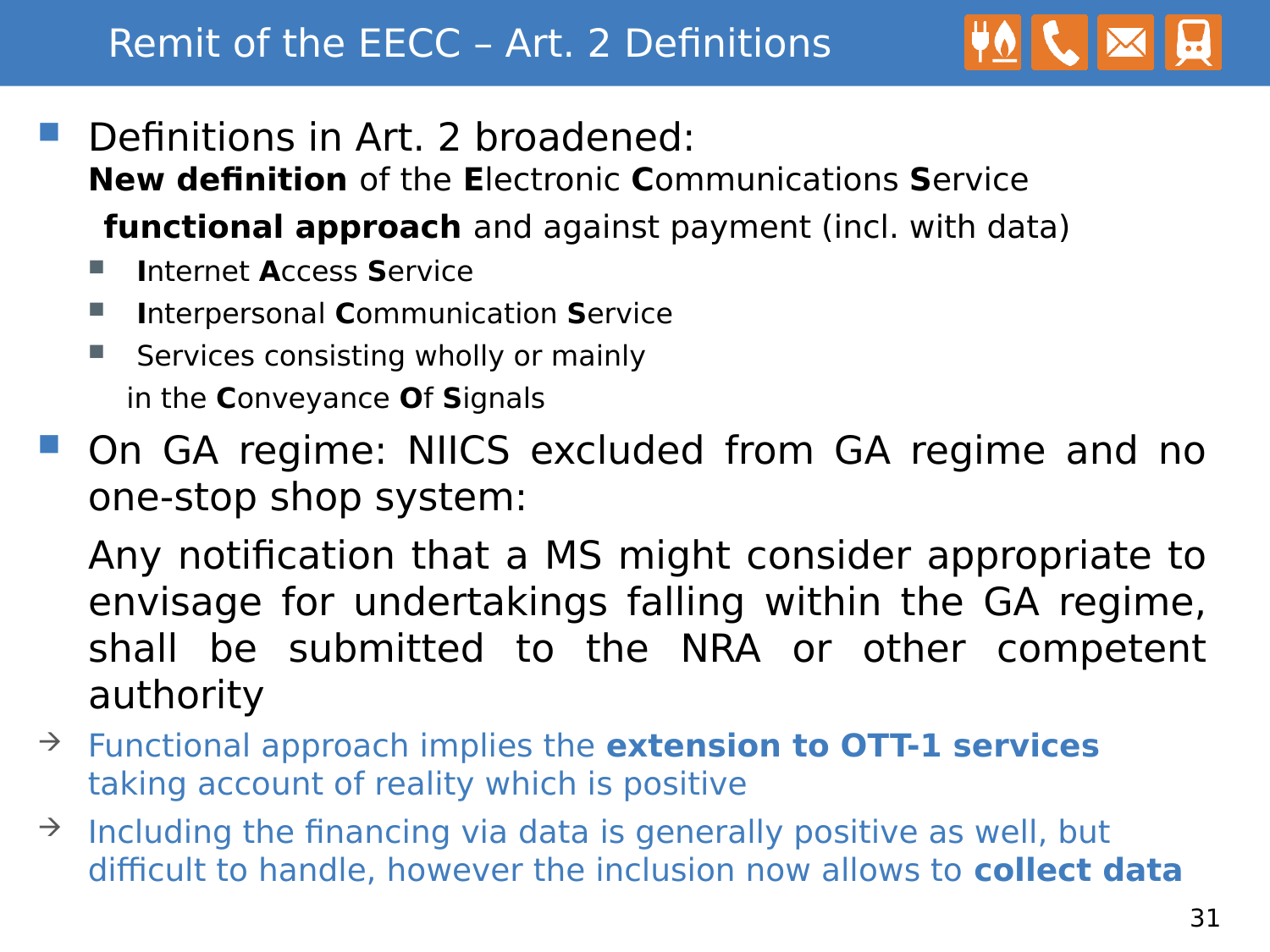

# Remit of the EECC – Art. 2 Definitions
Definitions in Art. 2 broadened:
New definition of the Electronic Communications Service
      functional approach and against payment (incl. with data)
Internet Access Service
Interpersonal Communication Service
Services consisting wholly or mainly
          in the Conveyance Of Signals
On GA regime: NIICS excluded from GA regime and no one-stop shop system:
Any notification that a MS might consider appropriate to envisage for undertakings falling within the GA regime, shall be submitted to the NRA or other competent authority
Functional approach implies the extension to OTT-1 services taking account of reality which is positive
Including the financing via data is generally positive as well, but difficult to handle, however the inclusion now allows to collect data

31